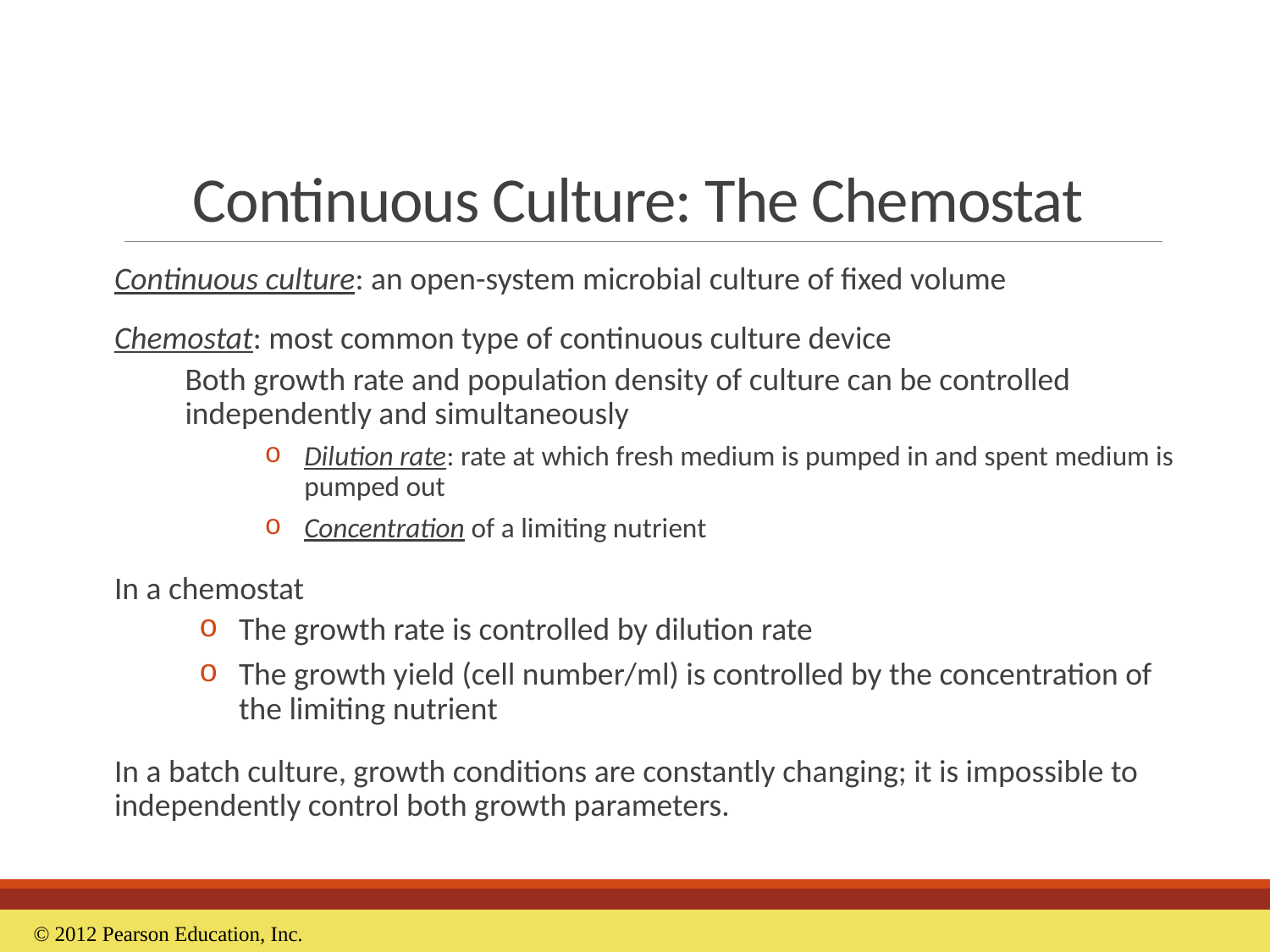

# Continuous Culture: The Chemostat
Continuous culture: an open-system microbial culture of fixed volume
Chemostat: most common type of continuous culture device
Both growth rate and population density of culture can be controlled independently and simultaneously
Dilution rate: rate at which fresh medium is pumped in and spent medium is pumped out
Concentration of a limiting nutrient
In a chemostat
The growth rate is controlled by dilution rate
The growth yield (cell number/ml) is controlled by the concentration of the limiting nutrient
In a batch culture, growth conditions are constantly changing; it is impossible to independently control both growth parameters.

© 2012 Pearson Education, Inc.